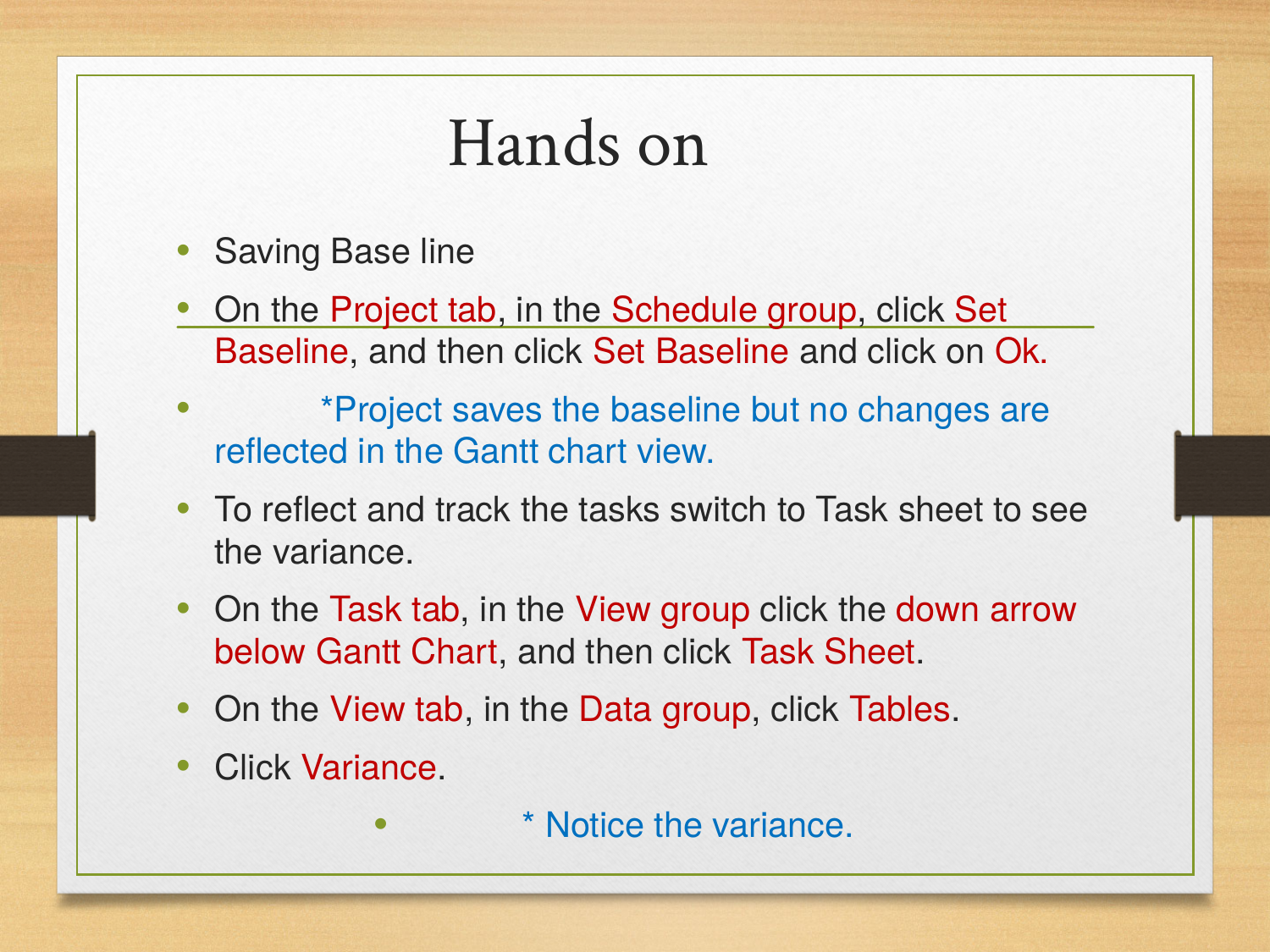

# Hands on
Saving Base line
On the Project tab, in the Schedule group, click Set Baseline, and then click Set Baseline and click on Ok.
	*Project saves the baseline but no changes are reflected in the Gantt chart view.
To reflect and track the tasks switch to Task sheet to see the variance.
On the Task tab, in the View group click the down arrow below Gantt Chart, and then click Task Sheet.
On the View tab, in the Data group, click Tables.
Click Variance.
	* Notice the variance.